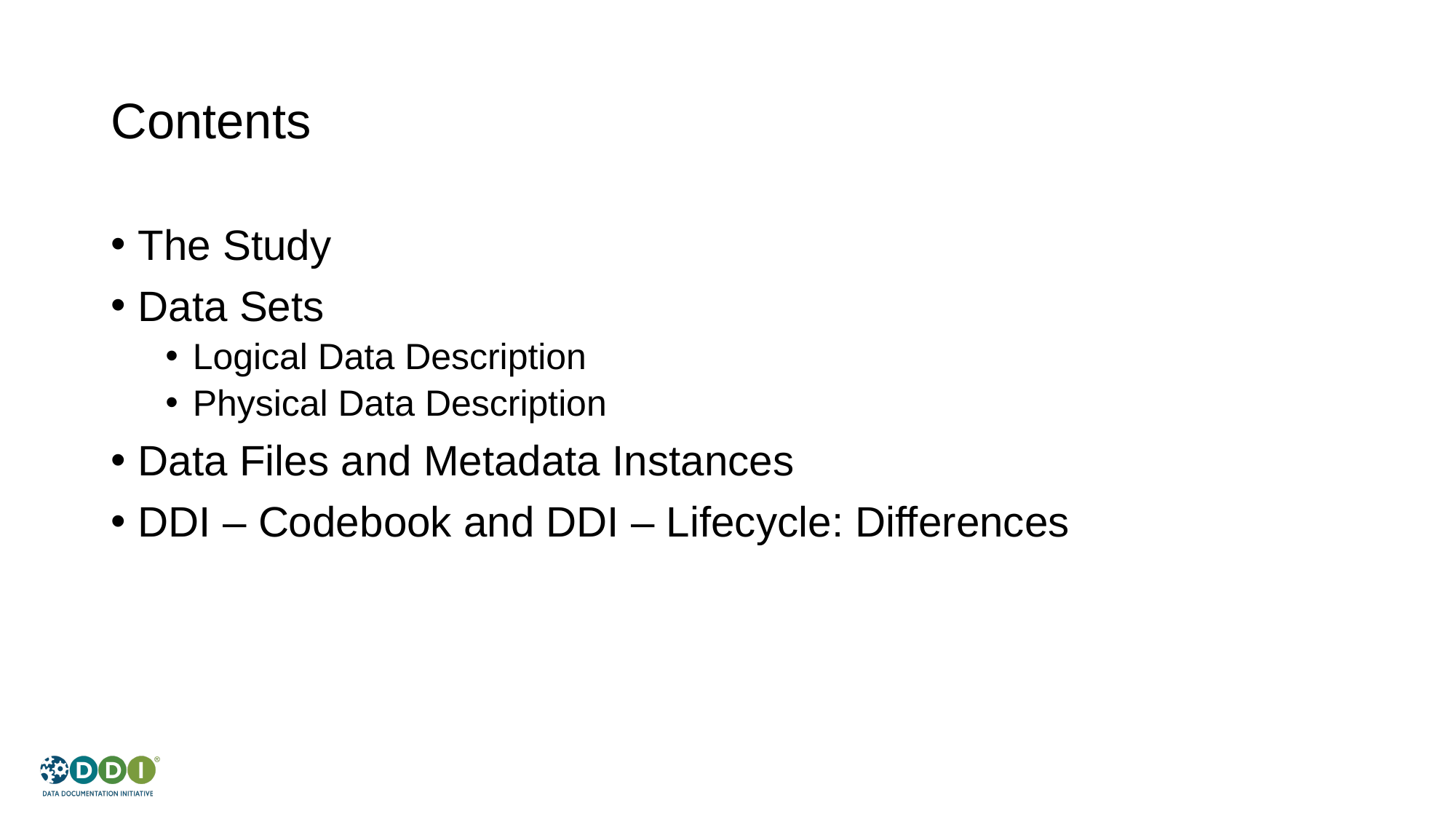

# Contents
The Study
Data Sets
Logical Data Description
Physical Data Description
Data Files and Metadata Instances
DDI – Codebook and DDI – Lifecycle: Differences